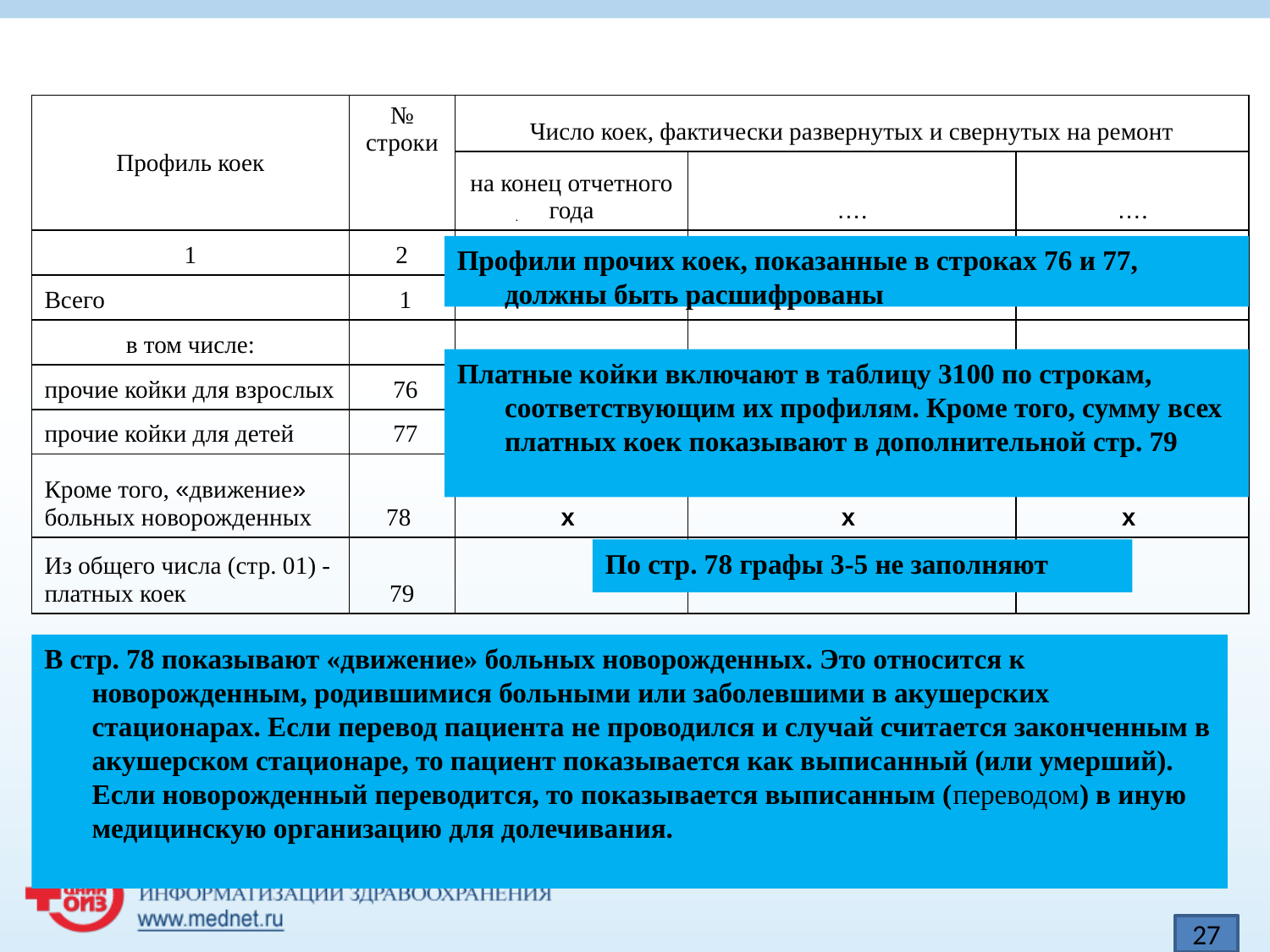

| Профиль коек | № строки | Число коек, фактически развернутых и свернутых на ремонт |  |  |
| --- | --- | --- | --- | --- |
|  |  | на конец отчетного года | …. | …. |
| 1 | 2 | 3 | 4 | 5 |
| Всего | 1 |  |  |  |
| в том числе: |  |  |  |  |
| прочие койки для взрослых | 76 |  |  |  |
| прочие койки для детей | 77 |  |  |  |
| Кроме того, «движение» больных новорожденных | 78 | х | х | х |
| Из общего числа (стр. 01) - платных коек | 79 |  |  |  |

Профили прочих коек, показанные в строках 76 и 77, должны быть расшифрованы
Платные койки включают в таблицу 3100 по строкам, соответствующим их профилям. Кроме того, сумму всех платных коек показывают в дополнительной стр. 79
По стр. 78 графы 3-5 не заполняют
В стр. 78 показывают «движение» больных новорожденных. Это относится к новорожденным, родившимися больными или заболевшими в акушерских стационарах. Если перевод пациента не проводился и случай считается законченным в акушерском стационаре, то пациент показывается как выписанный (или умерший). Если новорожденный переводится, то показывается выписанным (переводом) в иную медицинскую организацию для долечивания.
27